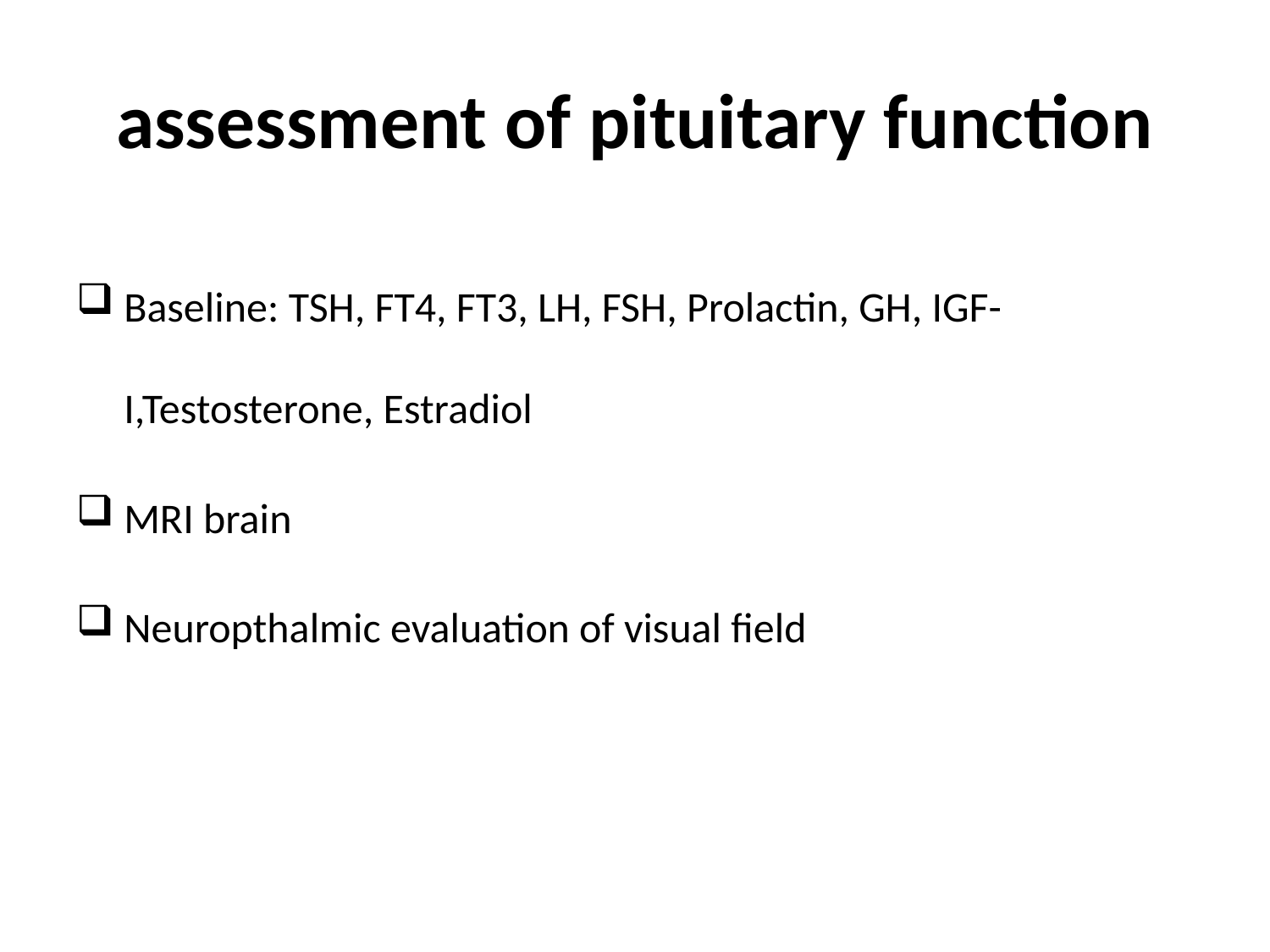

# assessment of pituitary function
Baseline: TSH, FT4, FT3, LH, FSH, Prolactin, GH, IGF-I,Testosterone, Estradiol
MRI brain
Neuropthalmic evaluation of visual field